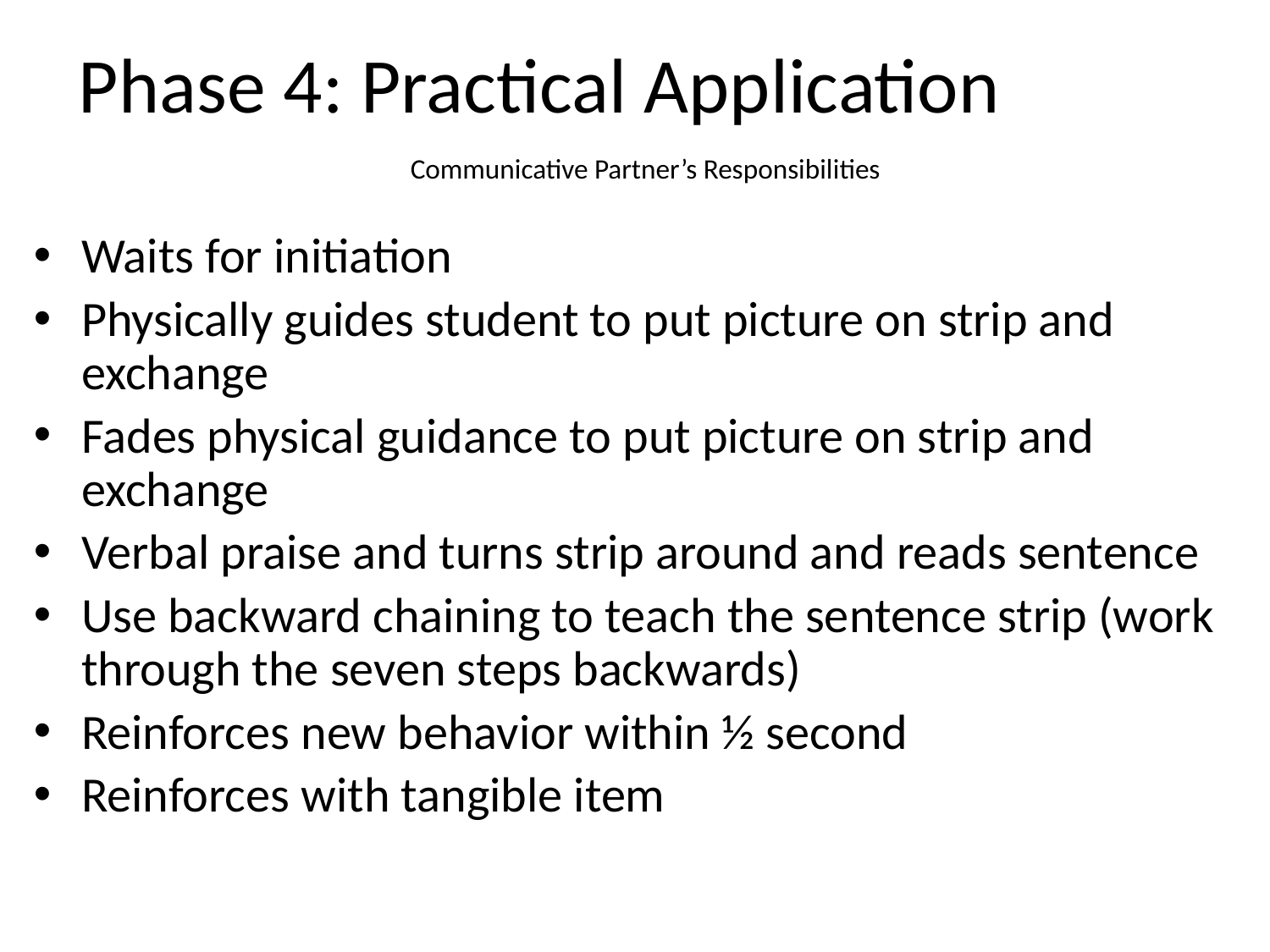

# Phase 4: Practical Application
Communicative Partner’s Responsibilities

Waits for initiation
Physically guides student to put picture on strip and exchange
Fades physical guidance to put picture on strip and exchange
Verbal praise and turns strip around and reads sentence
Use backward chaining to teach the sentence strip (work through the seven steps backwards)
Reinforces new behavior within ½ second
Reinforces with tangible item